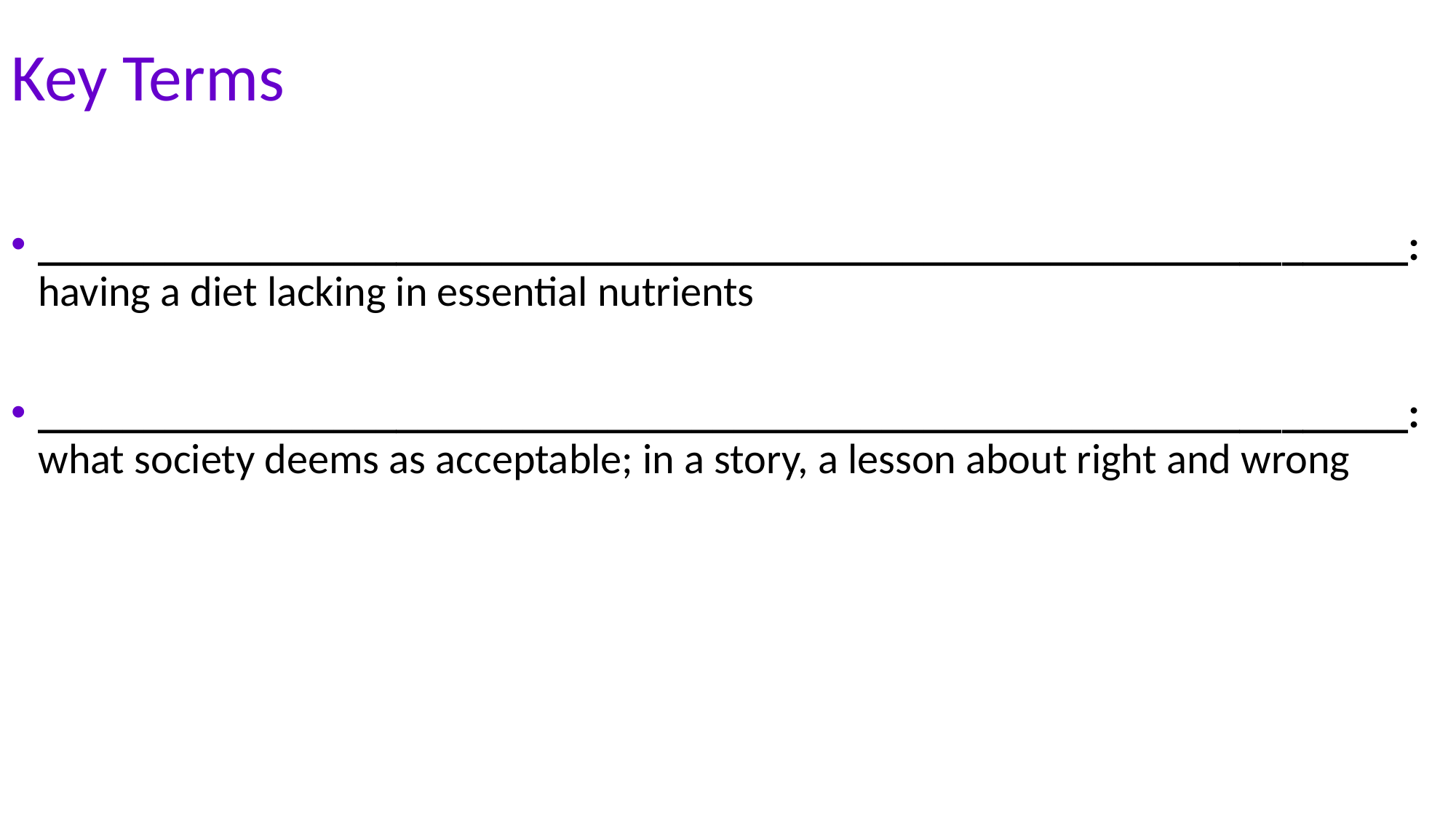

# Key Terms
_________________________________________________________________: having a diet lacking in essential nutrients

_________________________________________________________________: what society deems as acceptable; in a story, a lesson about right and wrong